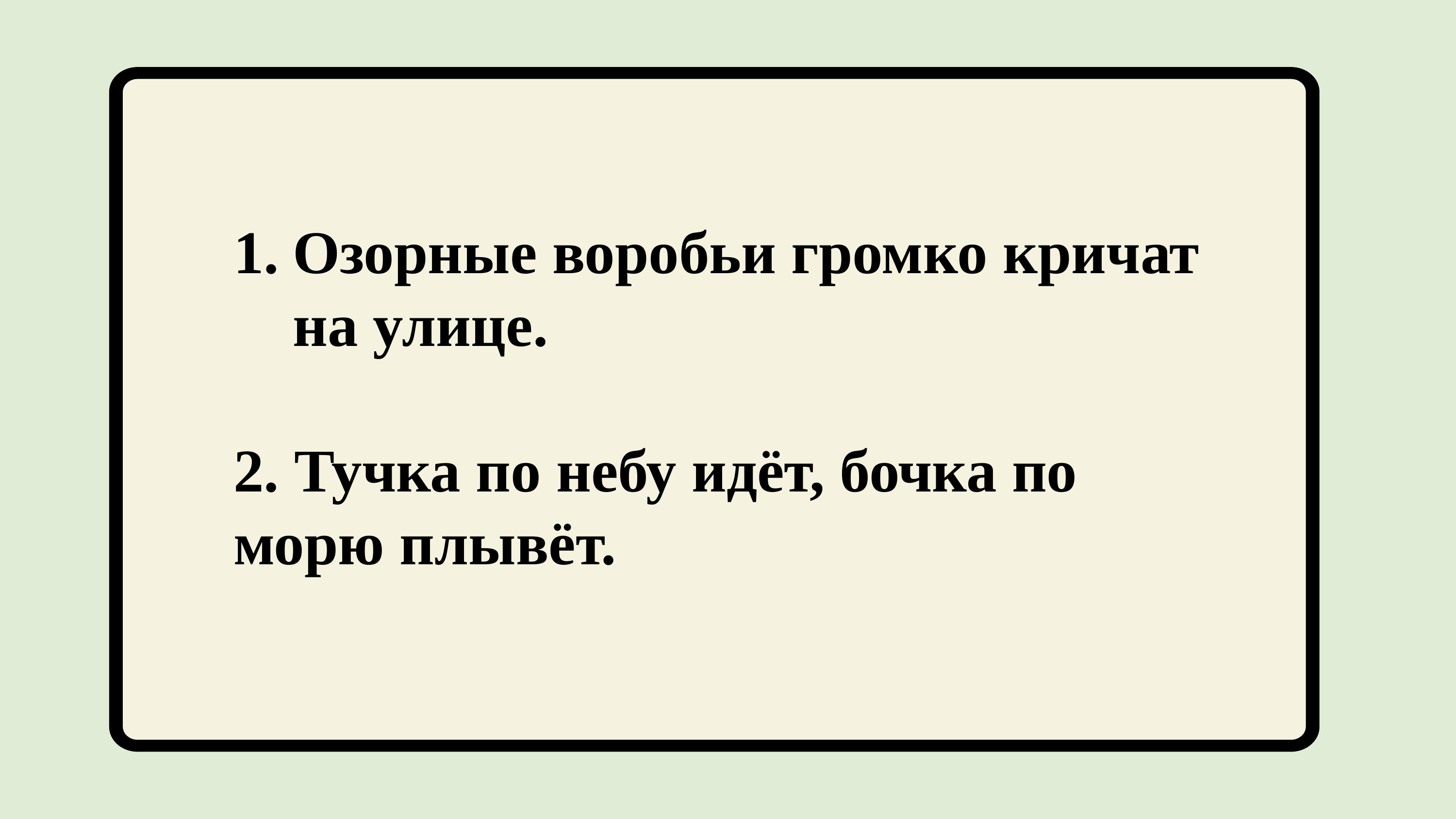

Озорные воробьи громко кричат на улице.

2. Тучка по небу идёт, бочка по морю плывёт.